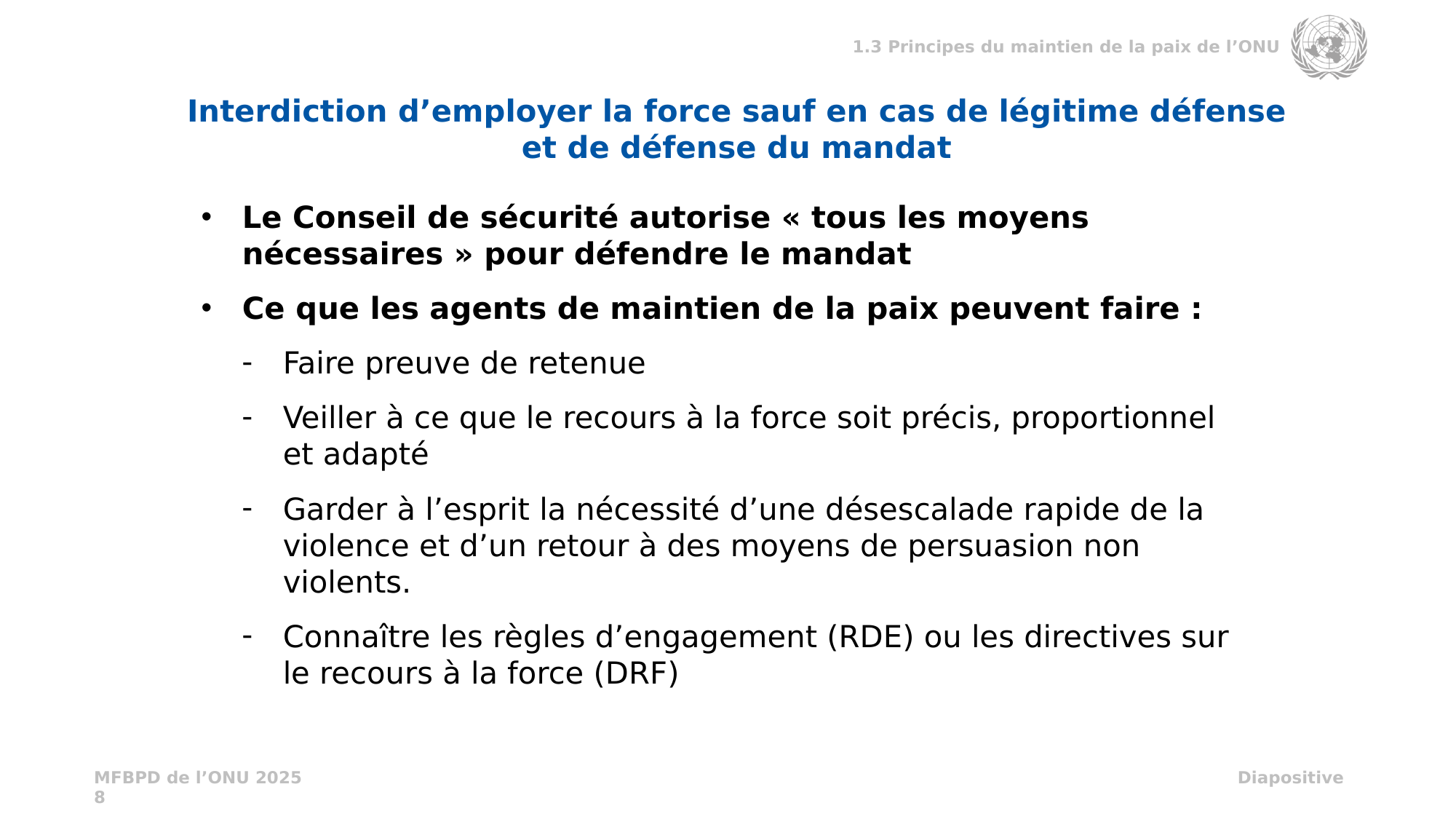

Interdiction d’employer la force sauf en cas de légitime défense et de défense du mandat
Le Conseil de sécurité autorise « tous les moyens nécessaires » pour défendre le mandat
Ce que les agents de maintien de la paix peuvent faire :
Faire preuve de retenue
Veiller à ce que le recours à la force soit précis, proportionnel et adapté
Garder à l’esprit la nécessité d’une désescalade rapide de la violence et d’un retour à des moyens de persuasion non violents.
Connaître les règles d’engagement (RDE) ou les directives sur le recours à la force (DRF)